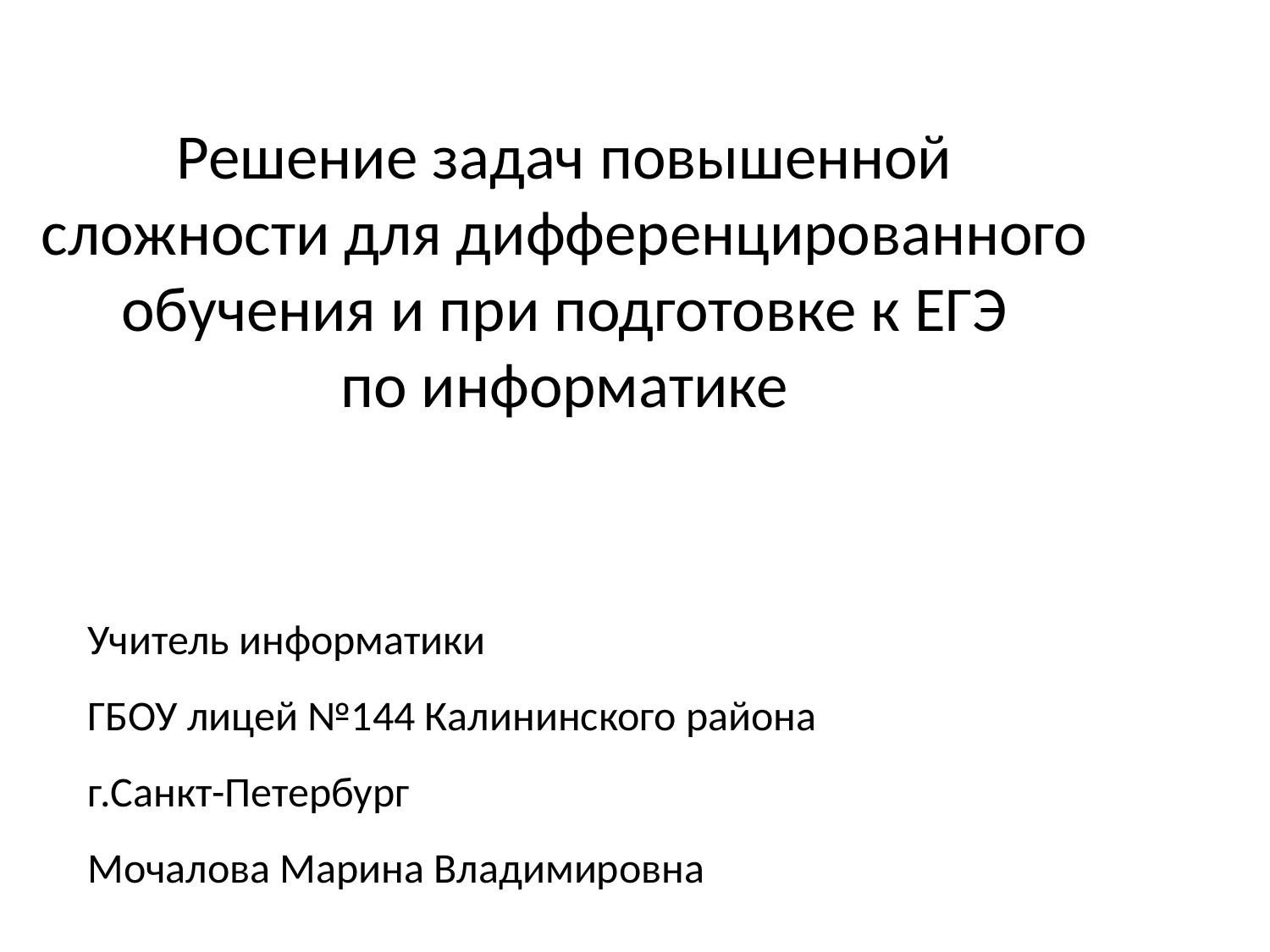

# Решение задач повышенной сложности для дифференцированного обучения и при подготовке к ЕГЭ по информатике
Учитель информатики
ГБОУ лицей №144 Калининского района
г.Санкт-Петербург
Мочалова Марина Владимировна